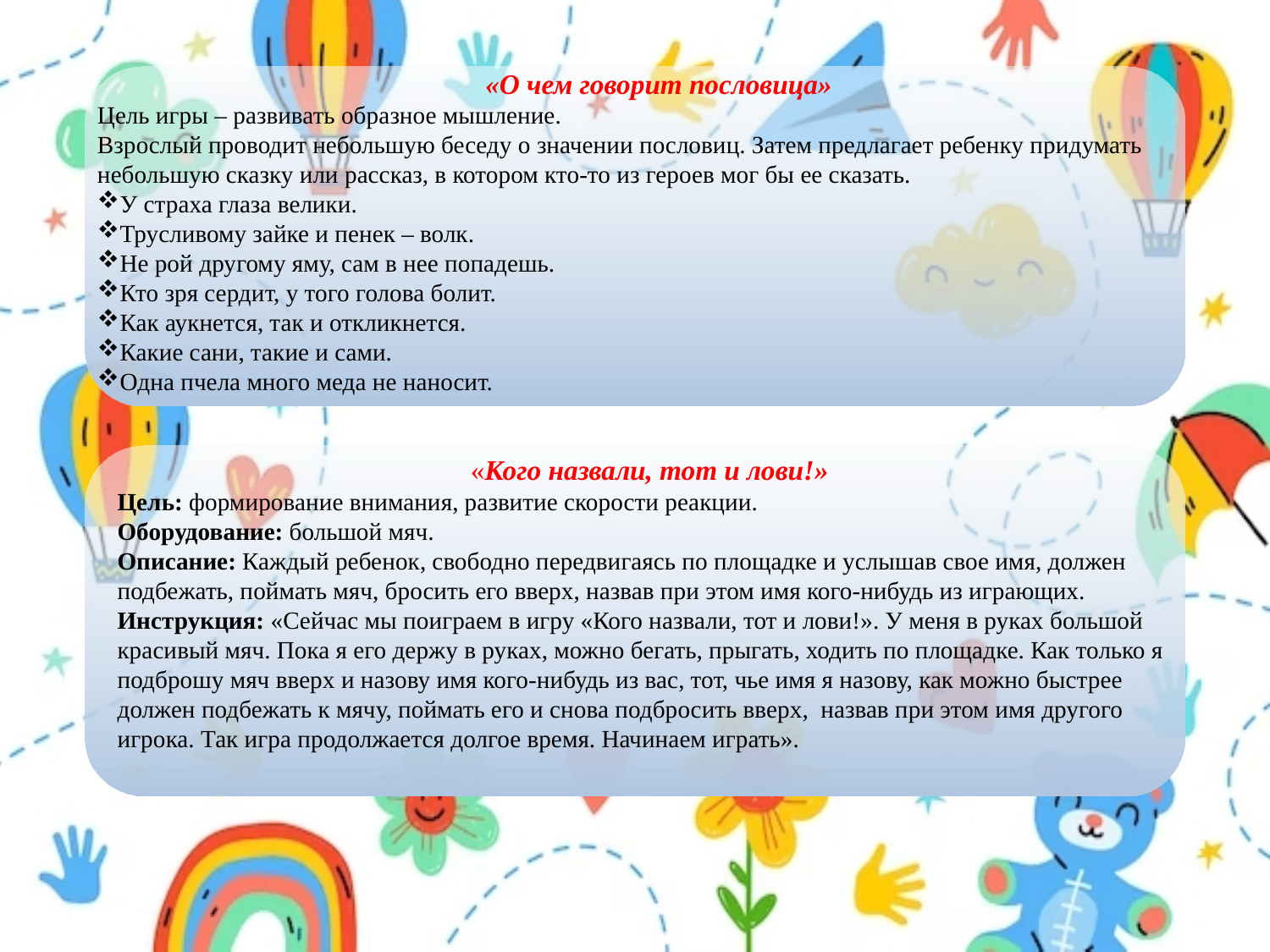

«О чем говорит пословица»
Цель игры – развивать образное мышление.
Взрослый проводит небольшую беседу о значении пословиц. Затем предлагает ребенку придумать небольшую сказку или рассказ, в котором кто-то из героев мог бы ее сказать.
У страха глаза велики.
Трусливому зайке и пенек – волк.
Не рой другому яму, сам в нее попадешь.
Кто зря сердит, у того голова болит.
Как аукнется, так и откликнется.
Какие сани, такие и сами.
Одна пчела много меда не наносит.

«Кого назвали, тот и лови!»
Цель: формирование внимания, развитие скорости реакции.
Оборудование: большой мяч.
Описание: Каждый ребенок, свободно передвигаясь по площадке и услышав свое имя, должен     подбежать, поймать мяч, бросить его вверх, назвав при этом имя кого-нибудь из играющих.
Инструкция: «Сейчас мы поиграем в игру «Кого назвали, тот и лови!». У меня в руках большой красивый мяч. Пока я его держу в руках, можно бегать, прыгать, ходить по площадке. Как только я подброшу мяч вверх и назову имя кого-нибудь из вас, тот, чье имя я назову, как можно быстрее должен подбежать к мячу, поймать его и снова подбросить вверх,  назвав при этом имя другого игрока. Так игра продолжается долгое время. Начинаем играть».